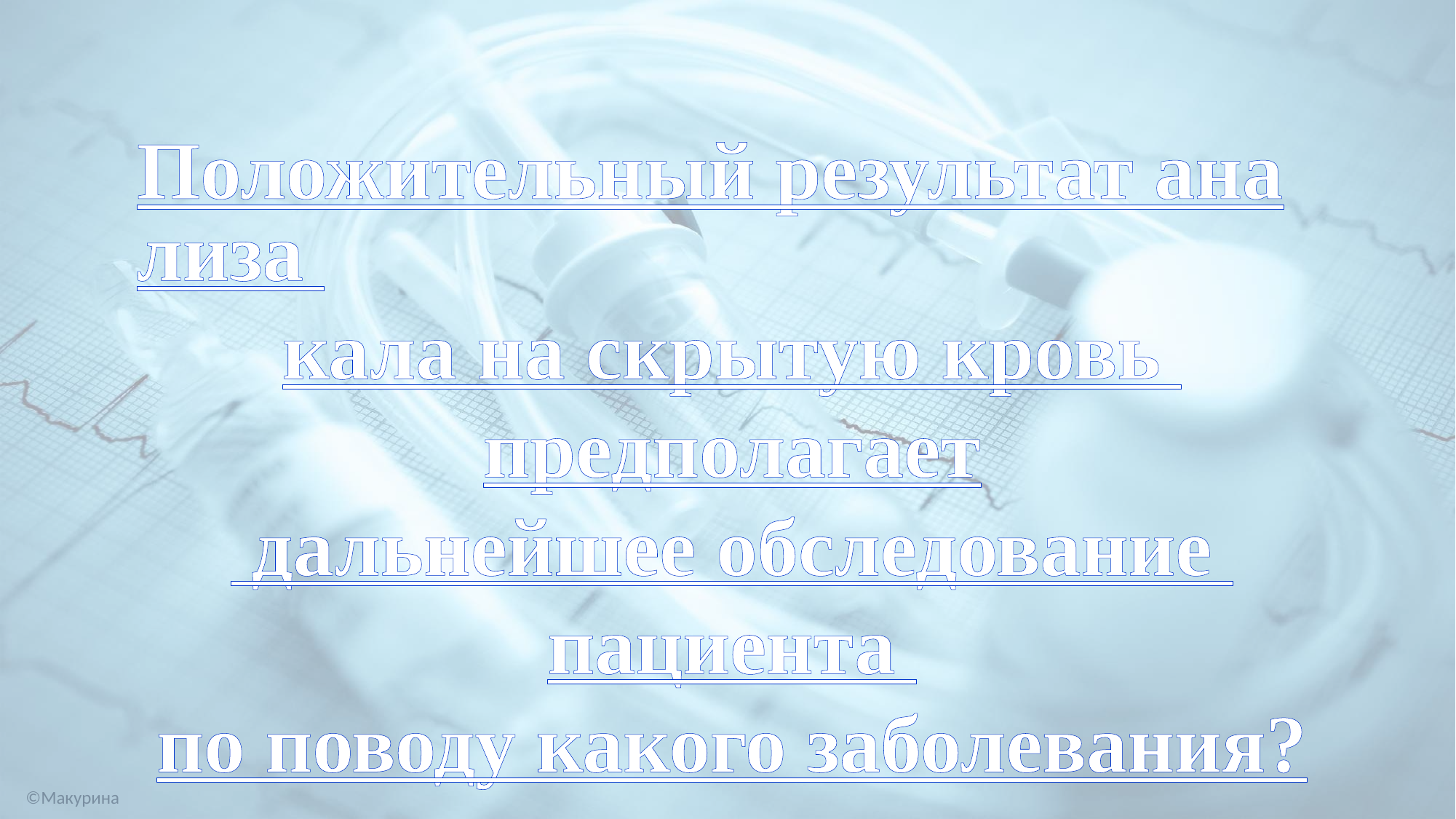

Положительный результат анализа
кала на скрытую кровь
предполагает
 дальнейшее обследование
пациента
по поводу какого заболевания?